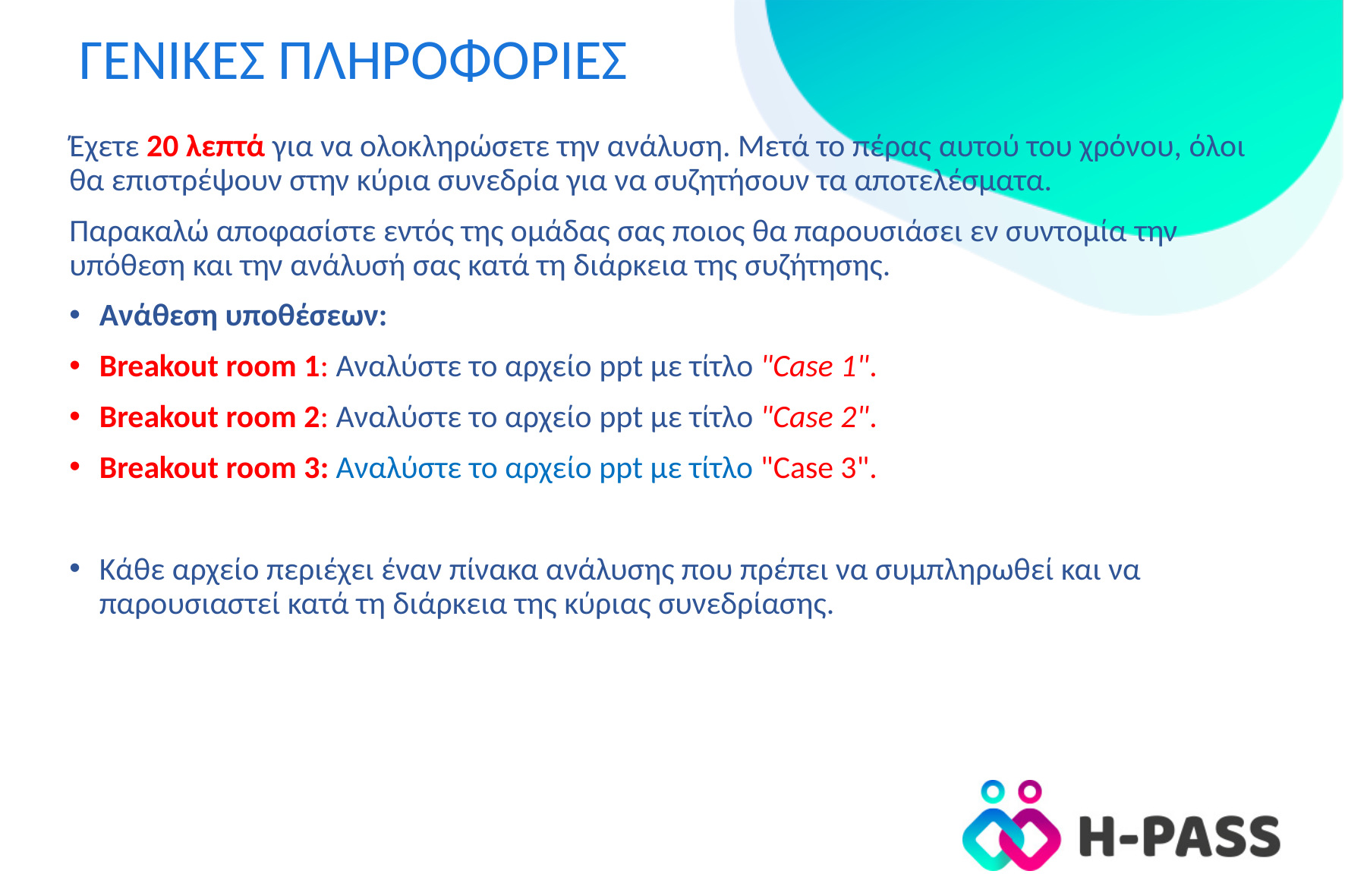

# ΓΕΝΙΚΕΣ ΠΛΗΡΟΦΟΡΙΕΣ
Έχετε 20 λεπτά για να ολοκληρώσετε την ανάλυση. Μετά το πέρας αυτού του χρόνου, όλοι θα επιστρέψουν στην κύρια συνεδρία για να συζητήσουν τα αποτελέσματα.
Παρακαλώ αποφασίστε εντός της ομάδας σας ποιος θα παρουσιάσει εν συντομία την υπόθεση και την ανάλυσή σας κατά τη διάρκεια της συζήτησης.
Ανάθεση υποθέσεων:
Breakout room 1: Αναλύστε το αρχείο ppt με τίτλο "Case 1".
Breakout room 2: Αναλύστε το αρχείο ppt με τίτλο "Case 2".
Breakout room 3: Αναλύστε το αρχείο ppt με τίτλο "Case 3".

Κάθε αρχείο περιέχει έναν πίνακα ανάλυσης που πρέπει να συμπληρωθεί και να παρουσιαστεί κατά τη διάρκεια της κύριας συνεδρίασης.